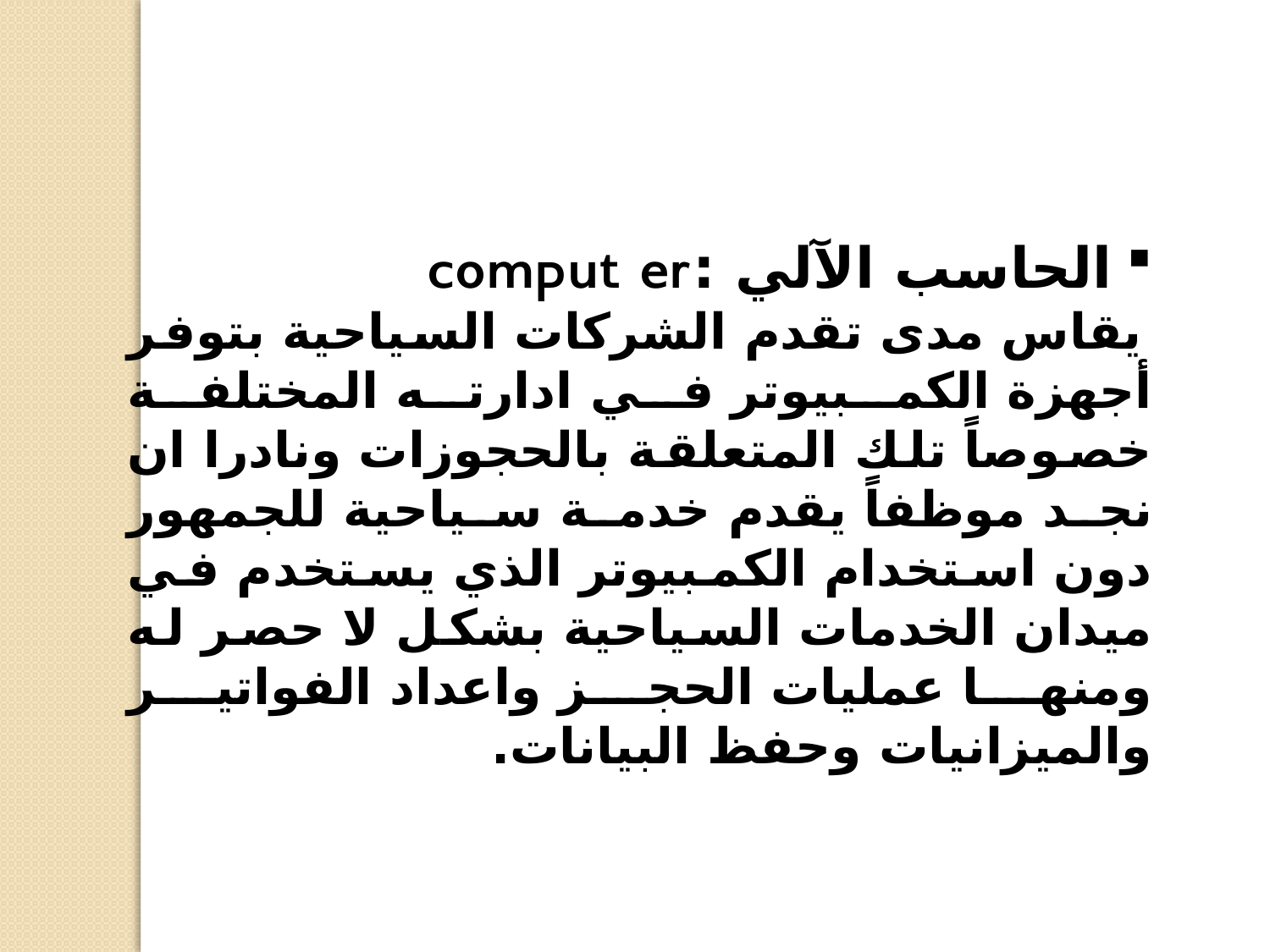

الحاسب الآلي :comput er
 يقاس مدى تقدم الشركات السياحية بتوفر أجهزة الكمبيوتر في ادارته المختلفة خصوصاً تلك المتعلقة بالحجوزات ونادرا ان نجد موظفاً يقدم خدمة سياحية للجمهور دون استخدام الكمبيوتر الذي يستخدم في ميدان الخدمات السياحية بشكل لا حصر له ومنها عمليات الحجز واعداد الفواتير والميزانيات وحفظ البيانات.